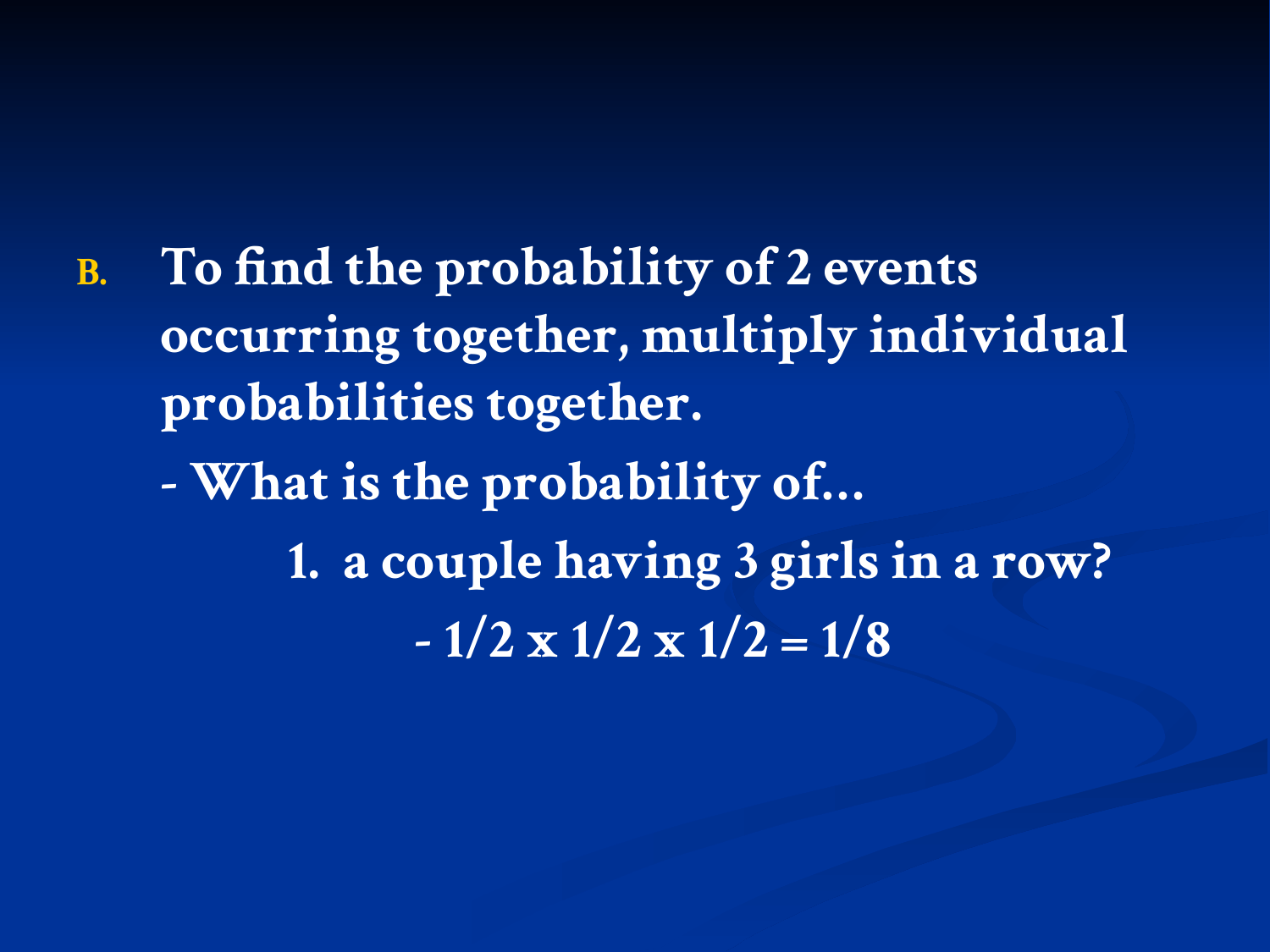

#
To find the probability of 2 events occurring together, multiply individual probabilities together.
	- What is the probability of…
		1.  a couple having 3 girls in a row?
			- 1/2 x 1/2 x 1/2 = 1/8